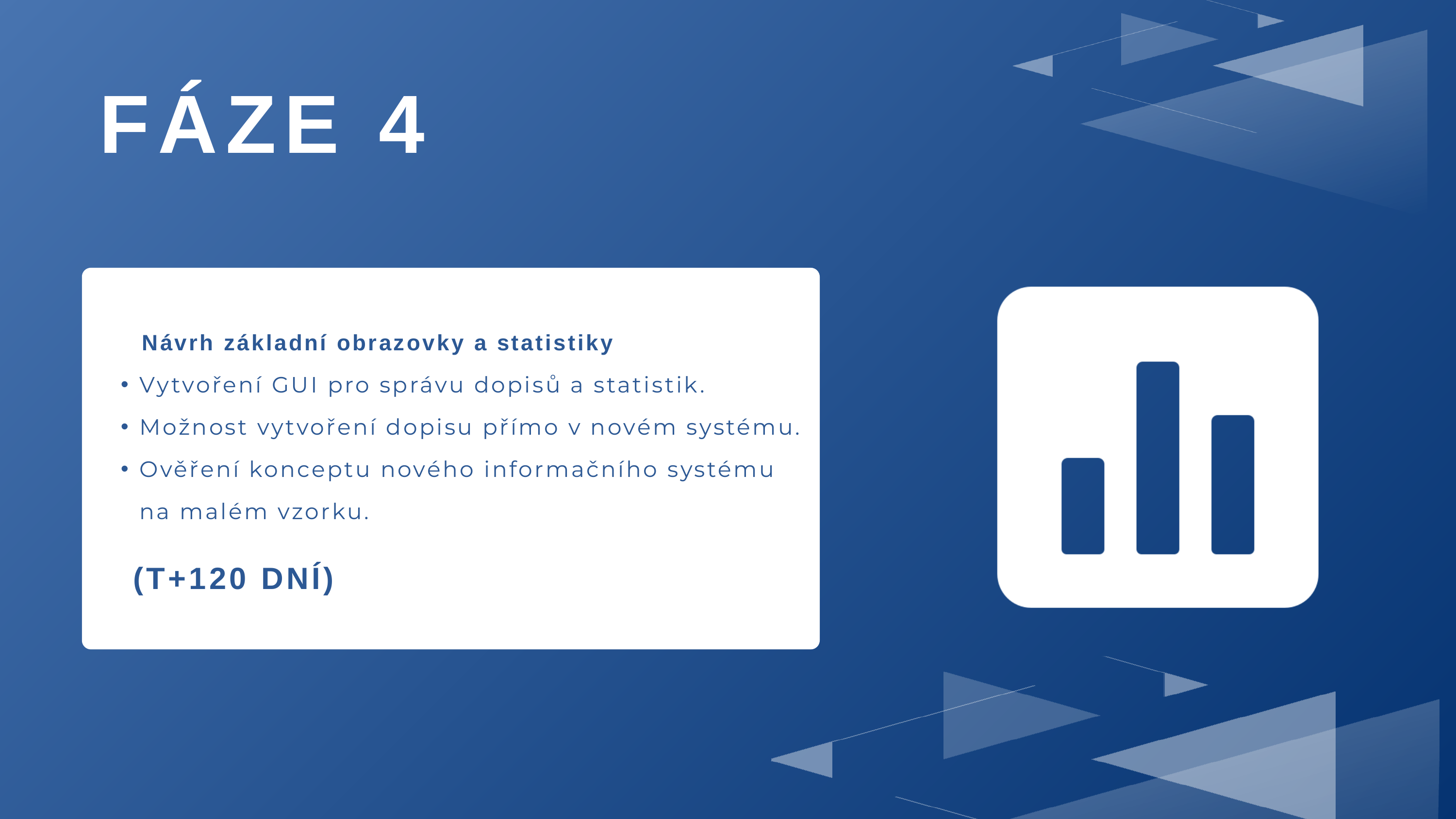

FÁZE 4

     Návrh základní obrazovky a statistiky
Vytvoření GUI pro správu dopisů a statistik.
Možnost vytvoření dopisu přímo v novém systému.
Ověření konceptu nového informačního systému na malém vzorku.

(T+120 DNÍ)